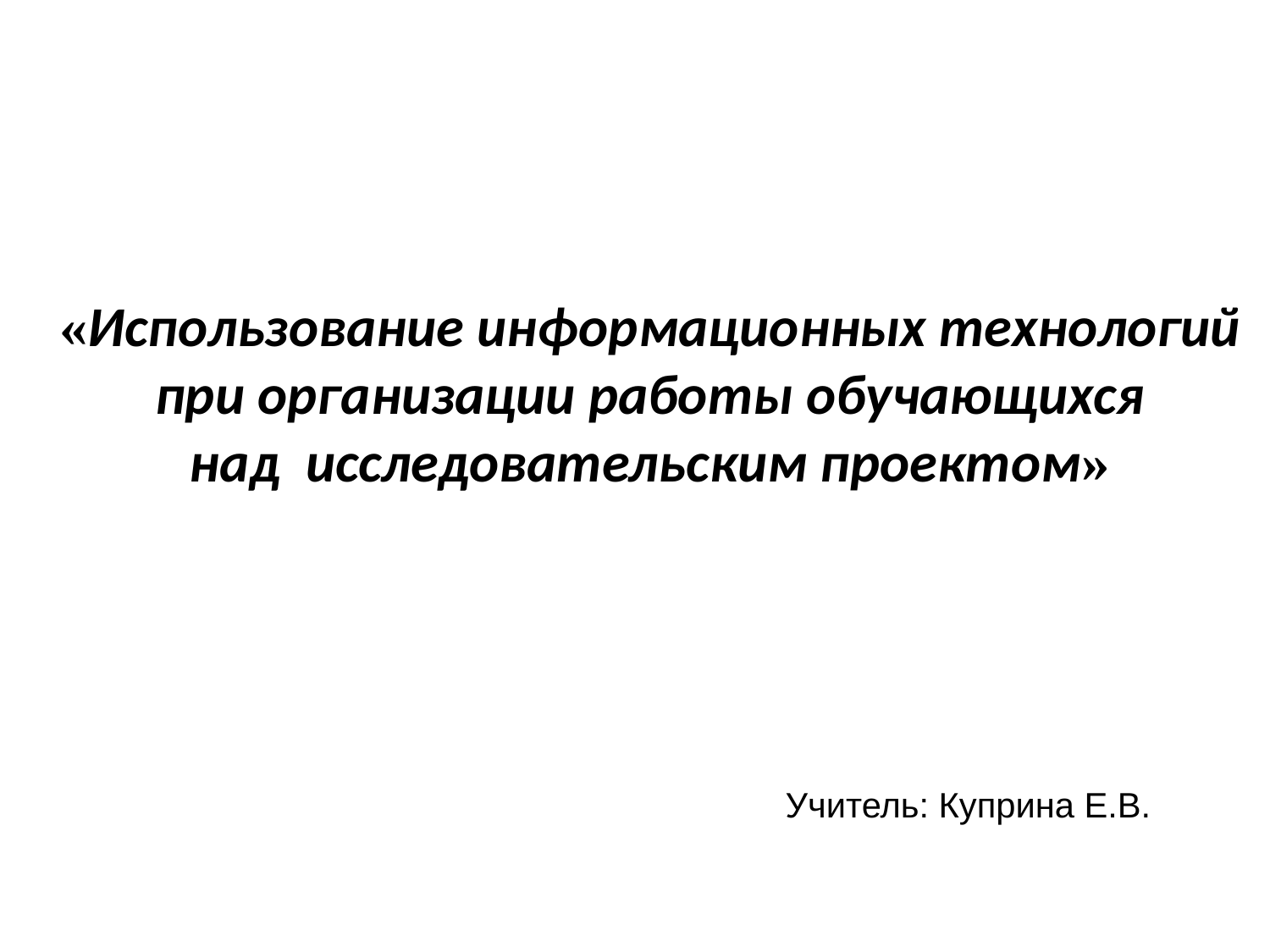

«Использование информационных технологий
при организации работы обучающихся
над  исследовательским проектом»
Учитель: Куприна Е.В.